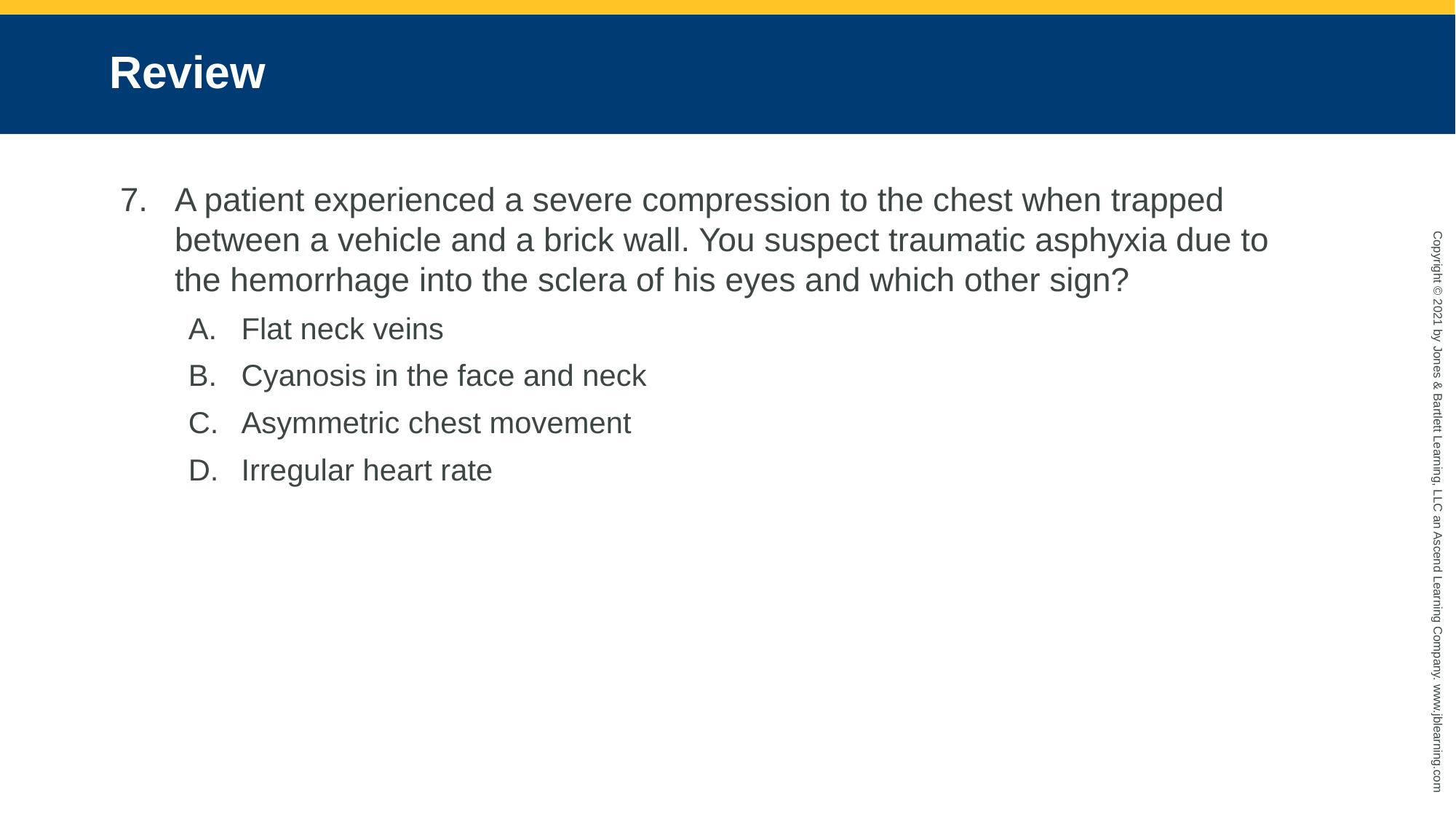

# Review
A patient experienced a severe compression to the chest when trapped between a vehicle and a brick wall. You suspect traumatic asphyxia due to the hemorrhage into the sclera of his eyes and which other sign?
Flat neck veins
Cyanosis in the face and neck
Asymmetric chest movement
Irregular heart rate